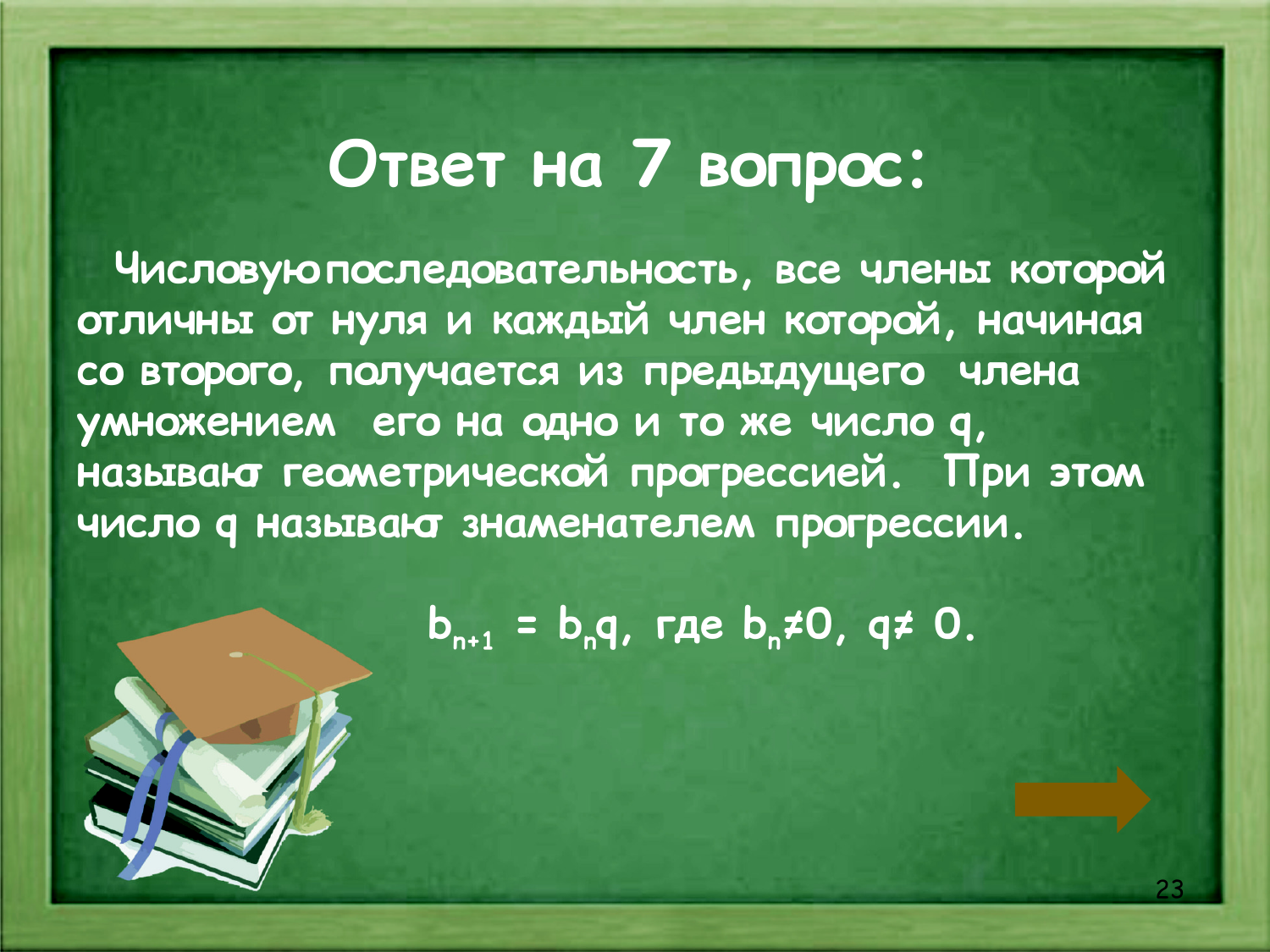

Ответ на 7 вопрос:

  Числовую последовательность, все члены которой отличны от нуля и каждый член которой, начиная со второго, получается из предыдущего  члена умножением  его на одно и то же число q, называют геометрической прогрессией.  При этом число q называют знаменателем прогрессии.

        bn+1 = bnq, где bn≠0, q≠ 0.

23